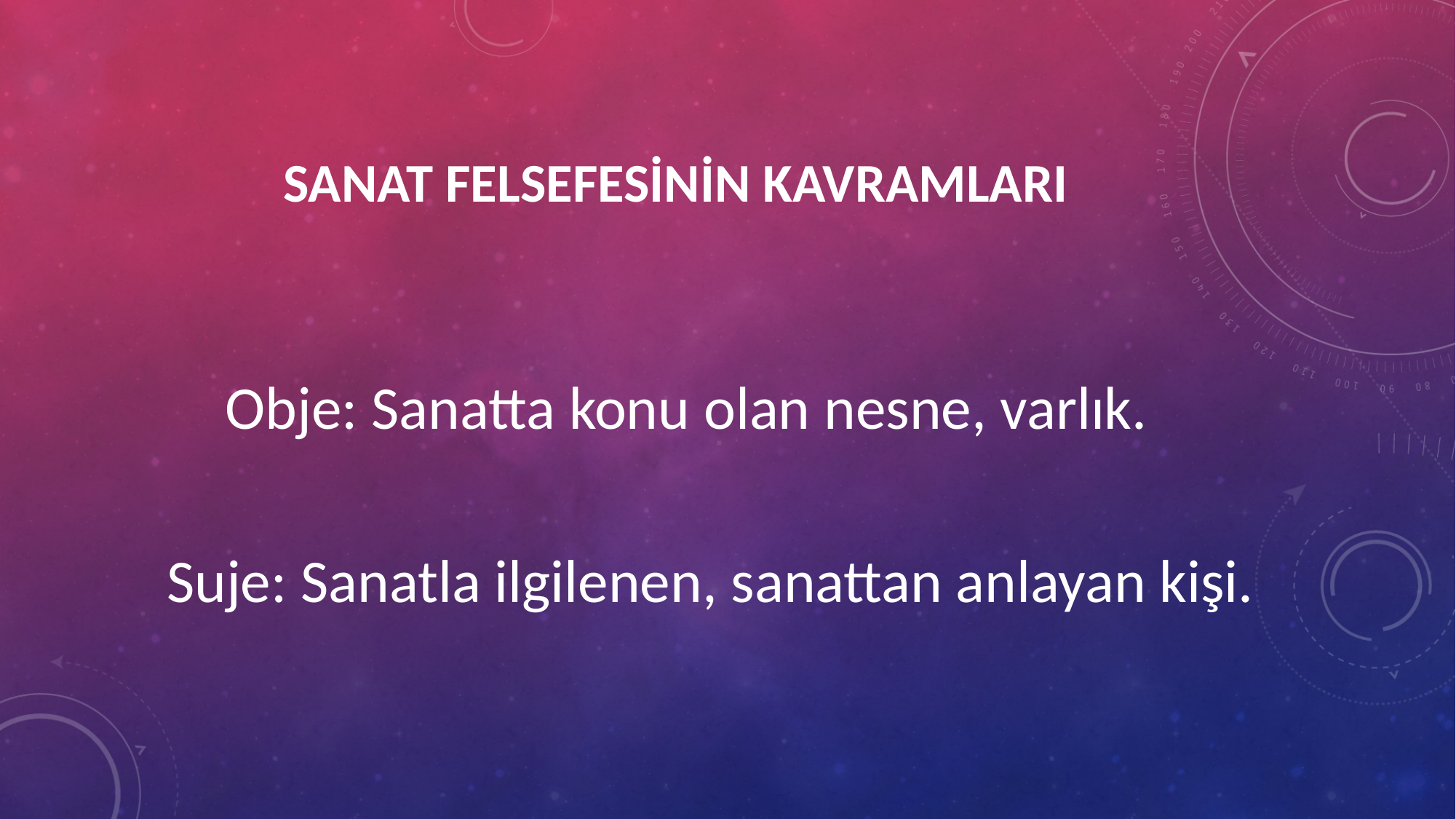

SANAT FELSEFESİNİN KAVRAMLARI
Obje: Sanatta konu olan nesne, varlık.
Suje: Sanatla ilgilenen, sanattan anlayan kişi.